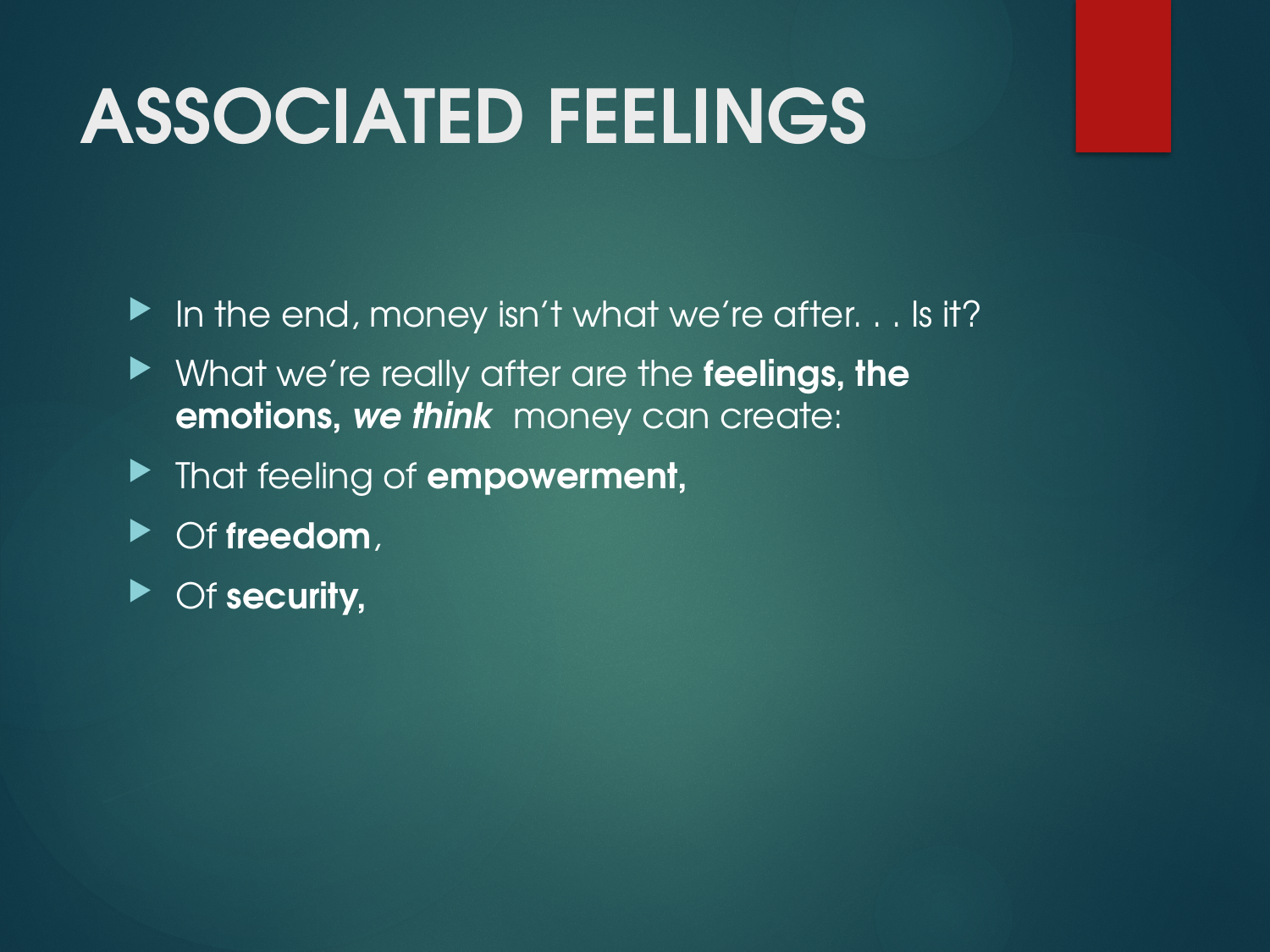

# ASSOCIATED FEELINGS
In the end, money isn’t what we’re after. . . Is it?
What we’re really after are the feelings, the emotions, we think  money can create:
That feeling of empowerment,
Of freedom,
Of security,